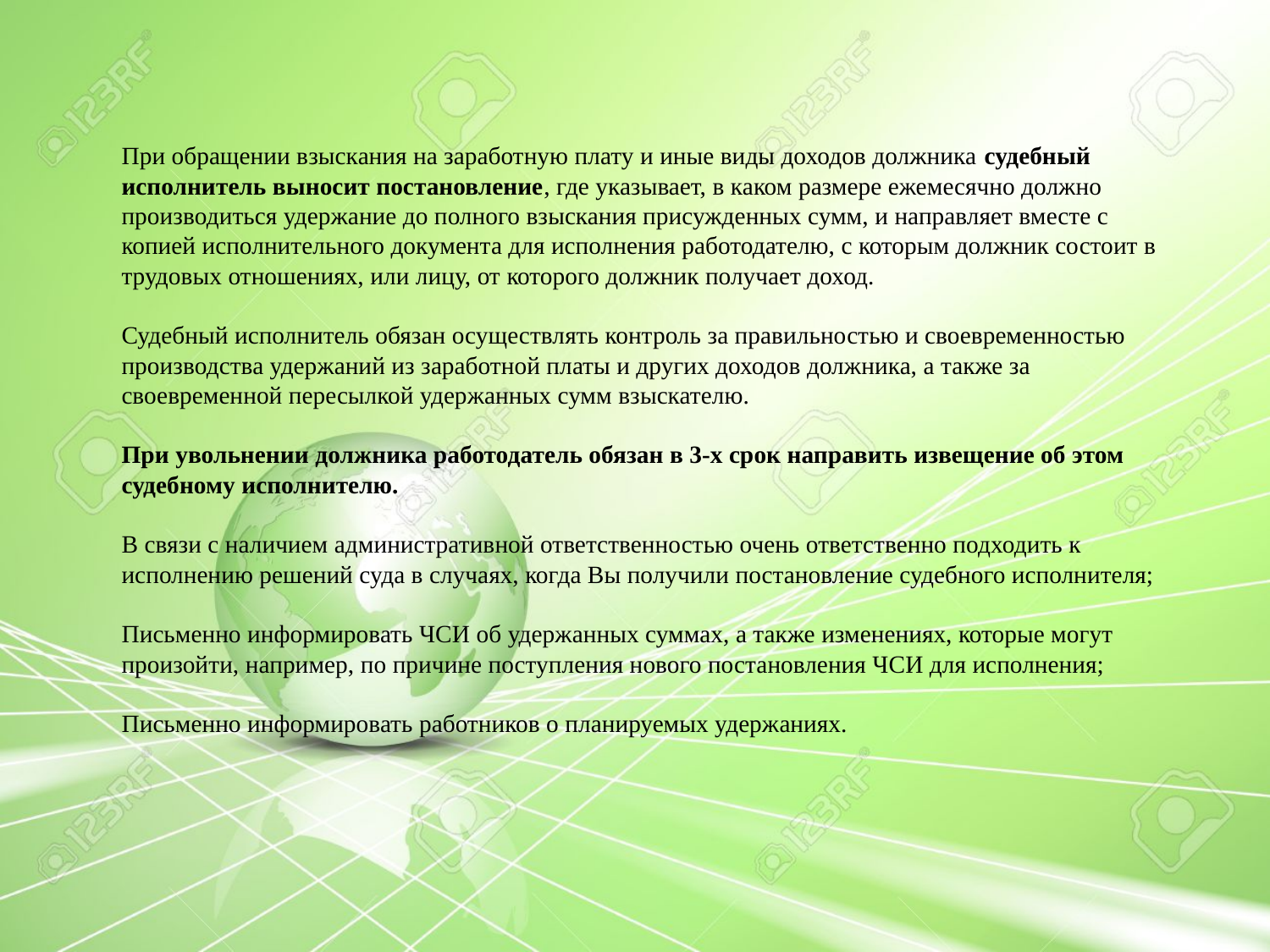

При обращении взыскания на заработную плату и иные виды доходов должника судебный исполнитель выносит постановление, где указывает, в каком размере ежемесячно должно производиться удержание до полного взыскания присужденных сумм, и направляет вместе с копией исполнительного документа для исполнения работодателю, с которым должник состоит в трудовых отношениях, или лицу, от которого должник получает доход.

Судебный исполнитель обязан осуществлять контроль за правильностью и своевременностью производства удержаний из заработной платы и других доходов должника, а также за своевременной пересылкой удержанных сумм взыскателю.

При увольнении должника работодатель обязан в 3-х срок направить извещение об этом судебному исполнителю.

В связи с наличием административной ответственностью очень ответственно подходить к исполнению решений суда в случаях, когда Вы получили постановление судебного исполнителя;

Письменно информировать ЧСИ об удержанных суммах, а также изменениях, которые могут произойти, например, по причине поступления нового постановления ЧСИ для исполнения;

Письменно информировать работников о планируемых удержаниях.